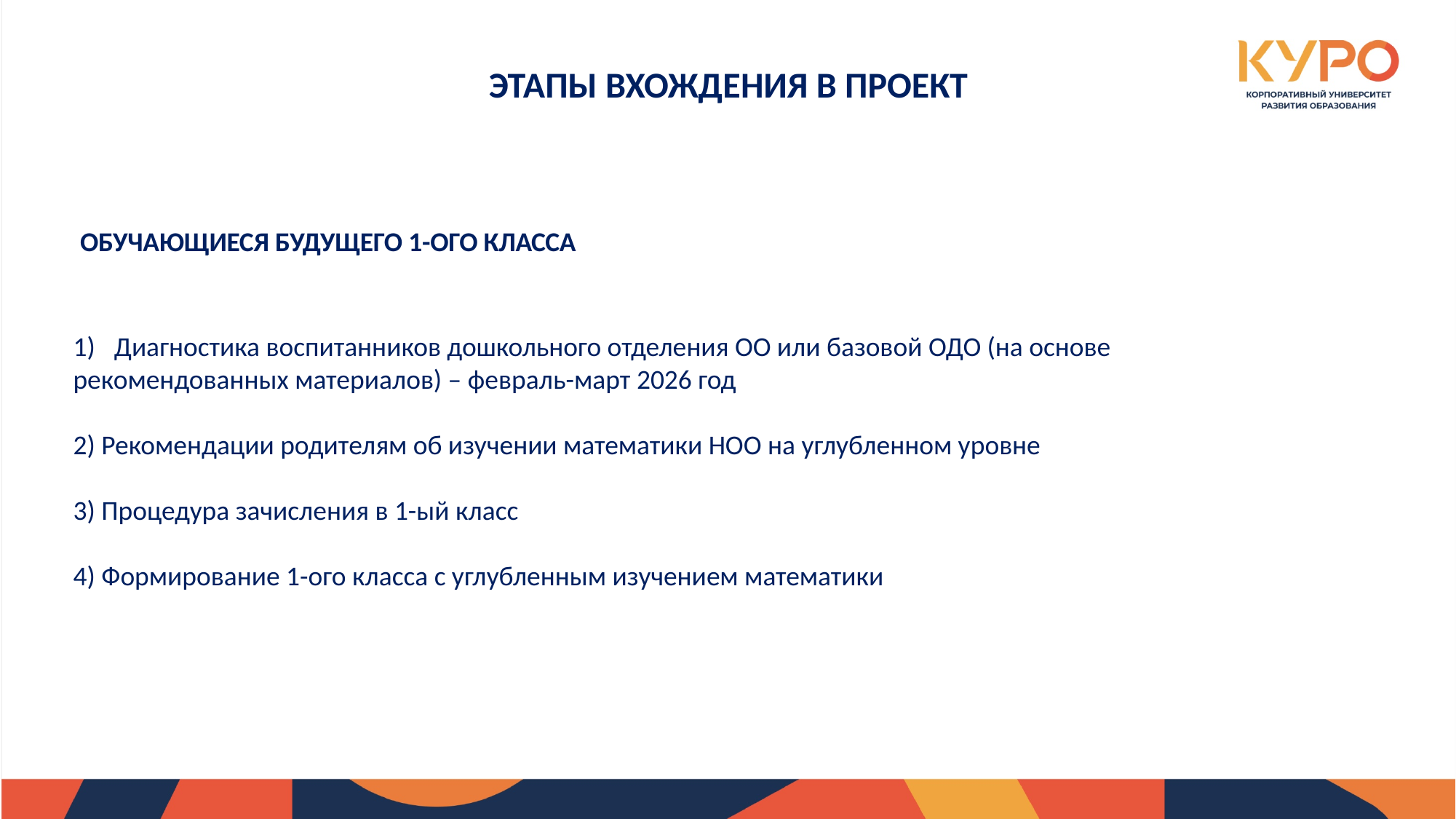

ЭТАПЫ ВХОЖДЕНИЯ В ПРОЕКТ
ОБУЧАЮЩИЕСЯ БУДУЩЕГО 1-ОГО КЛАССА
Диагностика воспитанников дошкольного отделения ОО или базовой ОДО (на основе
рекомендованных материалов) – февраль-март 2026 год

2) Рекомендации родителям об изучении математики НОО на углубленном уровне

3) Процедура зачисления в 1-ый класс

4) Формирование 1-ого класса с углубленным изучением математики